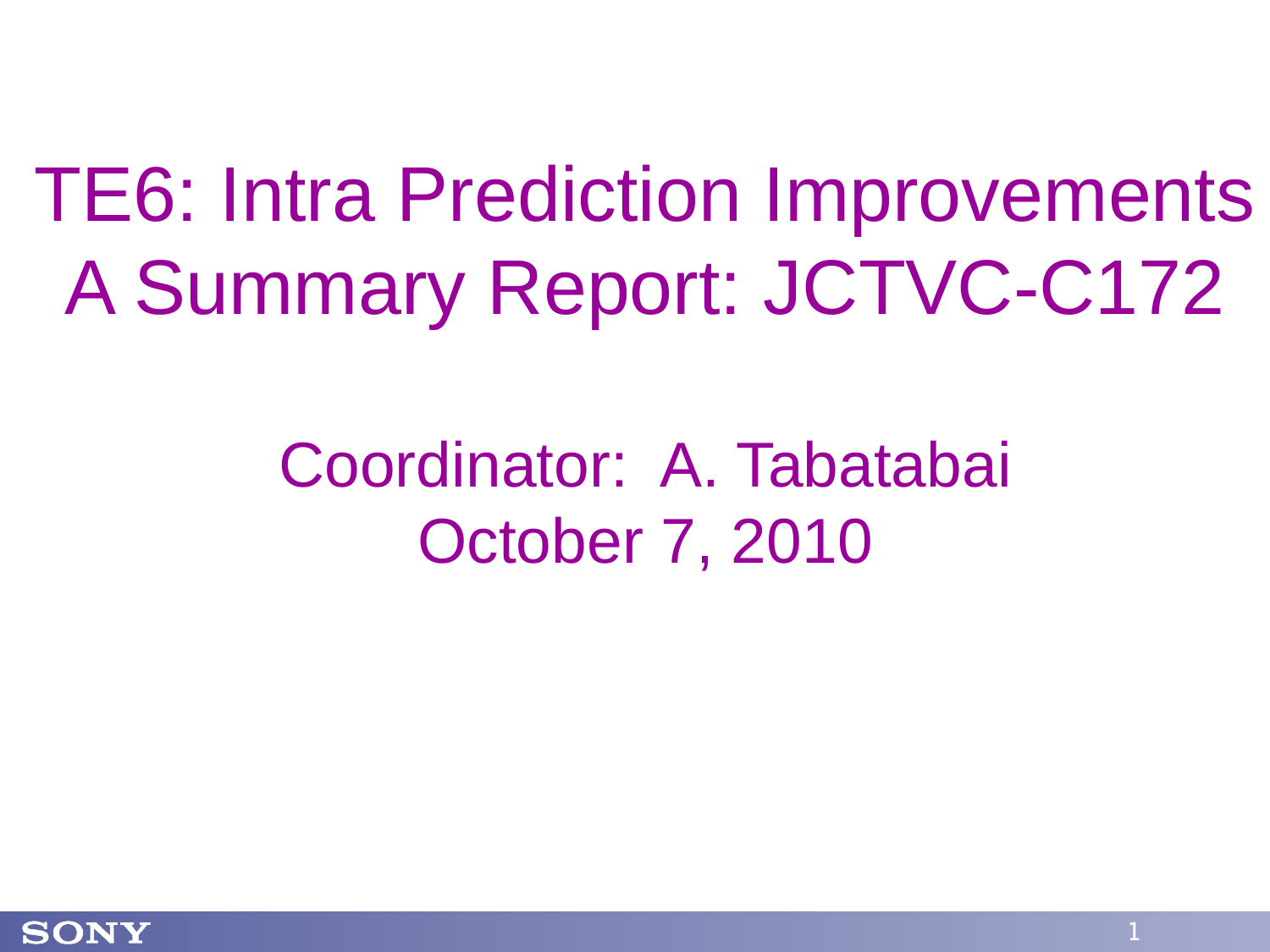

TE6: Intra Prediction Improvements
A Summary Report: JCTVC-C172

Coordinator:  A. Tabatabai
October 7, 2010
1